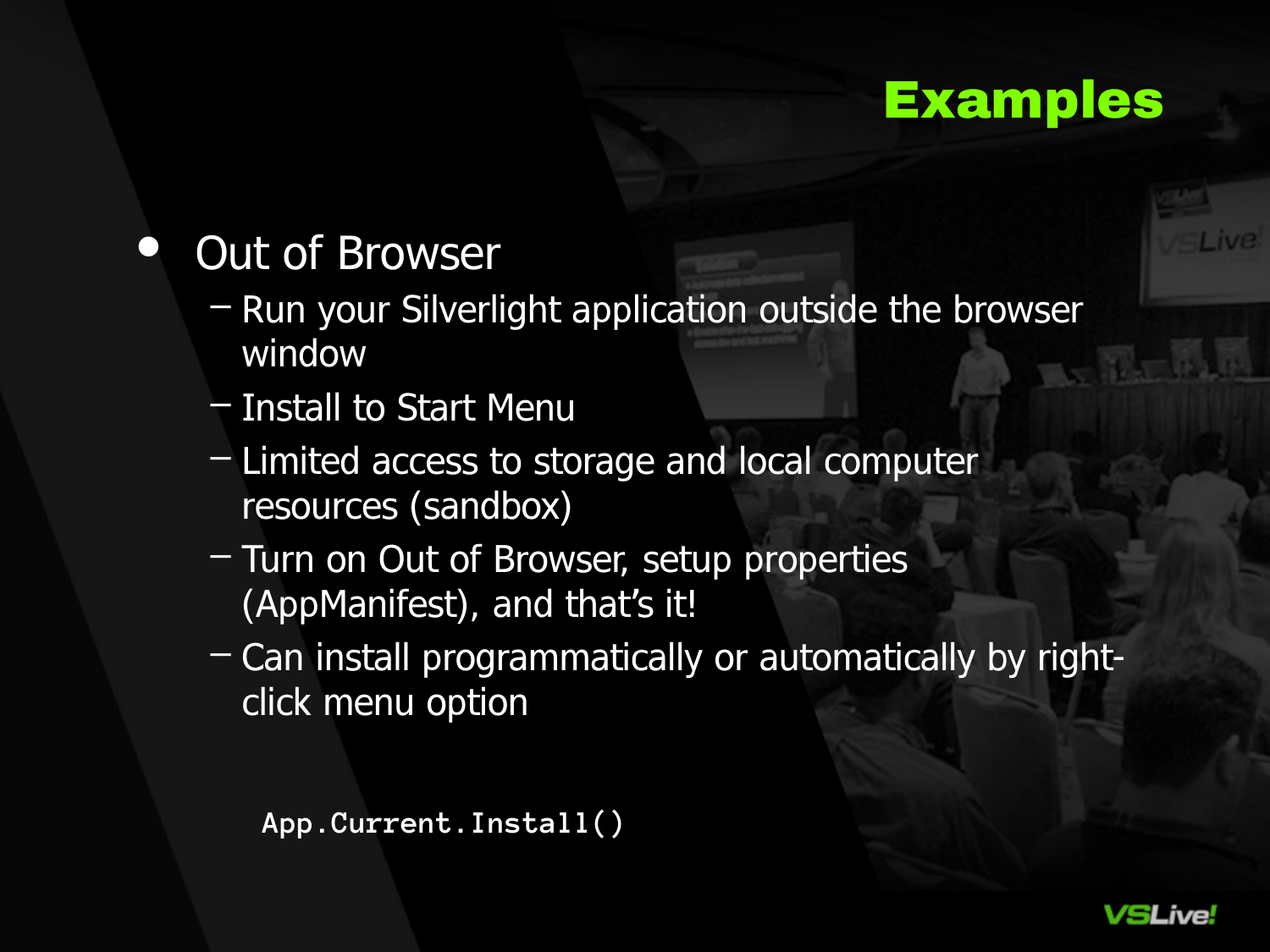

# Examples
Out of Browser
Run your Silverlight application outside the browser window
Install to Start Menu
Limited access to storage and local computer resources (sandbox)
Turn on Out of Browser, setup properties (AppManifest), and that’s it!
Can install programmatically or automatically by right-click menu option

App.Current.Install()